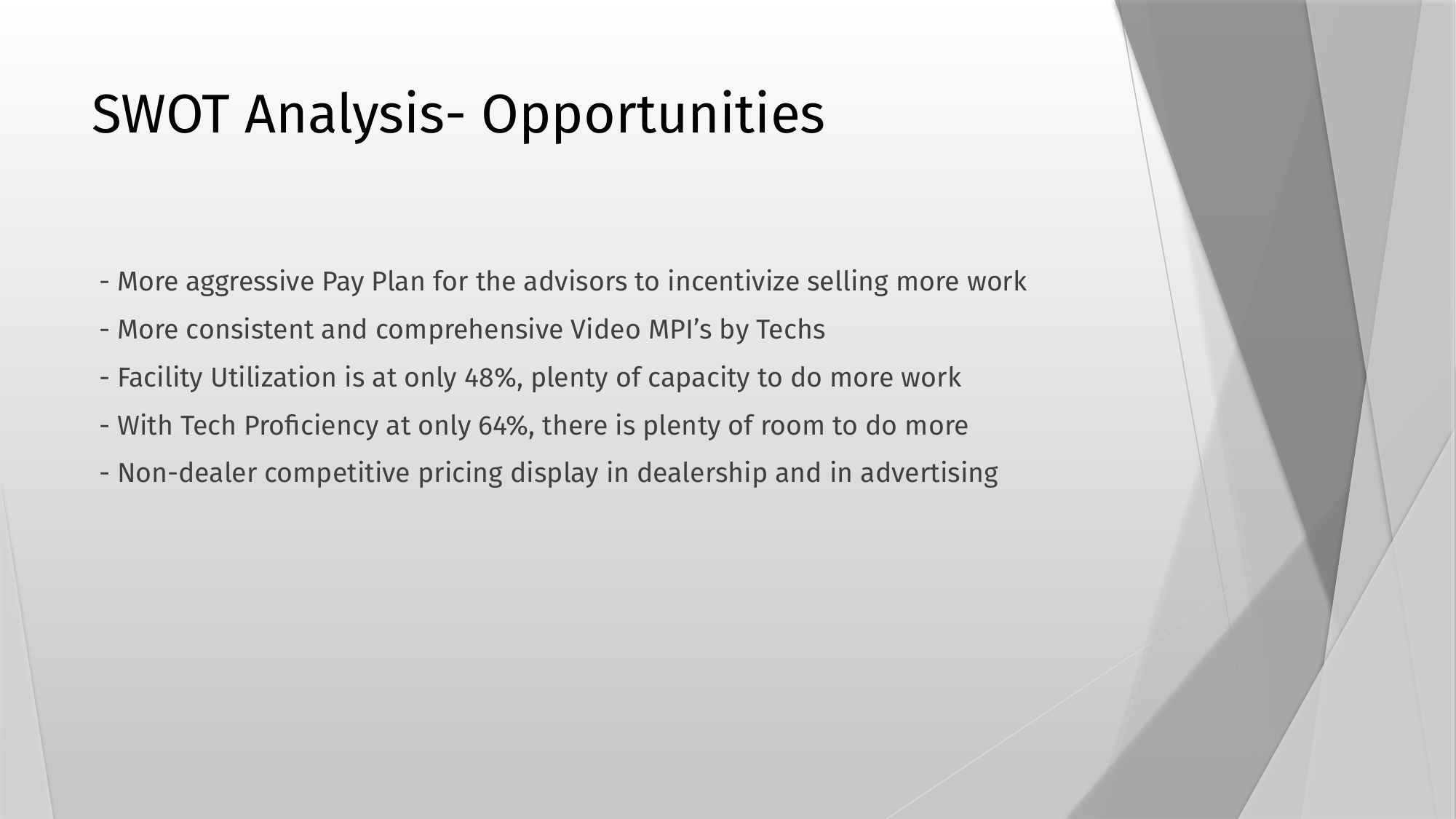

# SWOT Analysis- Opportunities
 - More aggressive Pay Plan for the advisors to incentivize selling more work
 - More consistent and comprehensive Video MPI’s by Techs
 - Facility Utilization is at only 48%, plenty of capacity to do more work
 - With Tech Proficiency at only 64%, there is plenty of room to do more
 - Non-dealer competitive pricing display in dealership and in advertising